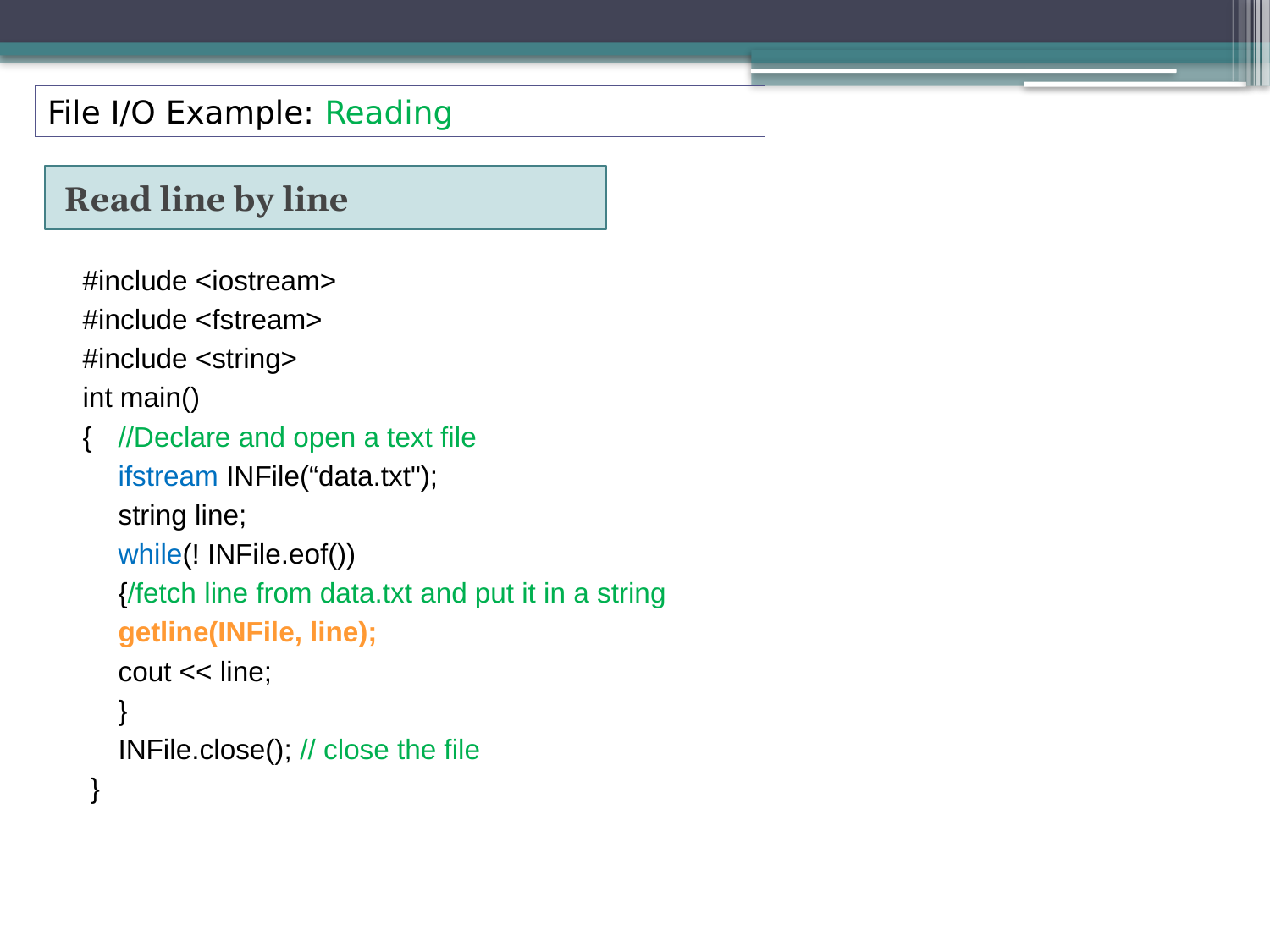

File I/O Example: Reading
Read line by line
#include <iostream>
#include <fstream>
#include <string>
int main()
{	//Declare and open a text file
	ifstream INFile(“data.txt");
	string line;
	while(! INFile.eof())
	{/fetch line from data.txt and put it in a string
	getline(INFile, line);
	cout << line;
	}
	INFile.close(); // close the file
 }